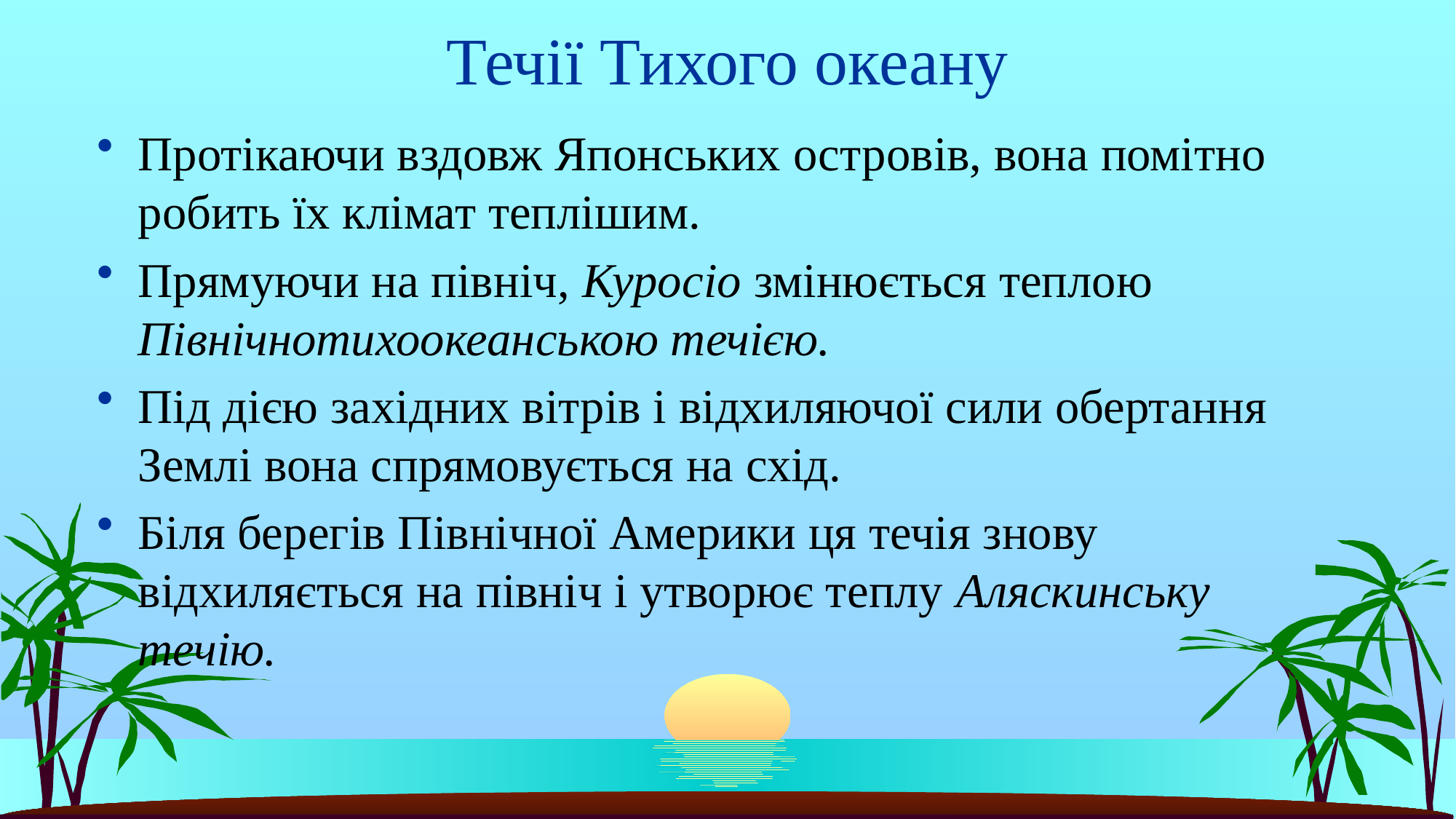

# Течії Тихого океану
Протікаючи вздовж Японських островів, вона помітно робить їх клімат теплішим.
Прямуючи на північ, Куросіо змінюється теплою Північнотихоокеанською течією.
Під дією західних вітрів і відхиляючої сили обертання Землі вона спрямовується на схід.
Біля берегів Північної Америки ця течія знову відхиляється на північ і утворює теплу Аляскинську течію.